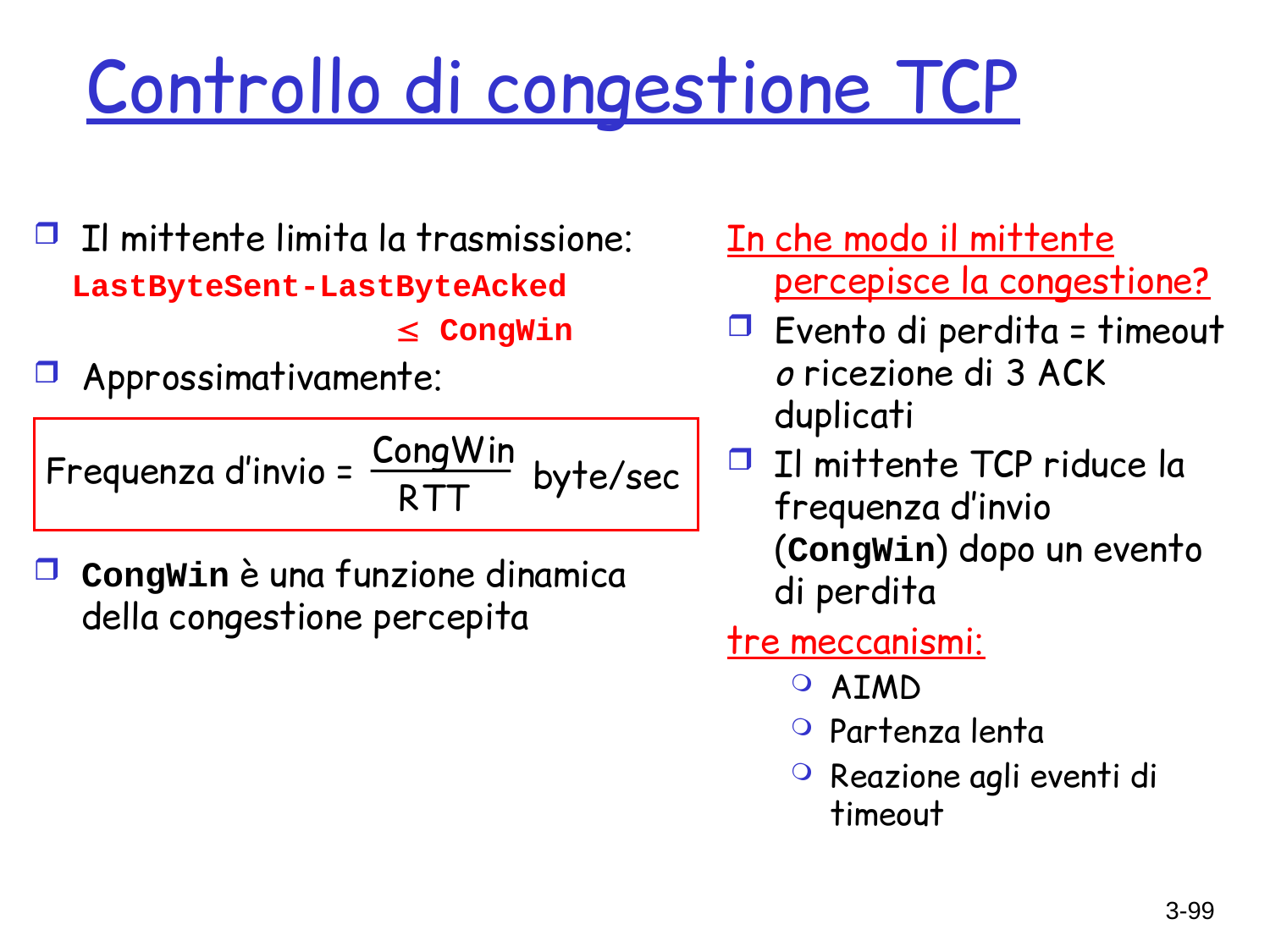

Controllo di congestione TCP
Il mittente limita la trasmissione:
  LastByteSent-LastByteAcked
                   ≤ CongWin
Approssimativamente:

CongWin è una funzione dinamica della congestione percepita

In che modo il mittente percepisce la congestione?
Evento di perdita = timeout o ricezione di 3 ACK duplicati
Il mittente TCP riduce la frequenza d’invio (CongWin) dopo un evento di perdita
tre meccanismi:
AIMD
Partenza lenta
Reazione agli eventi di timeout

CongWin
Frequenza d’invio =
byte/sec
RTT

3-99